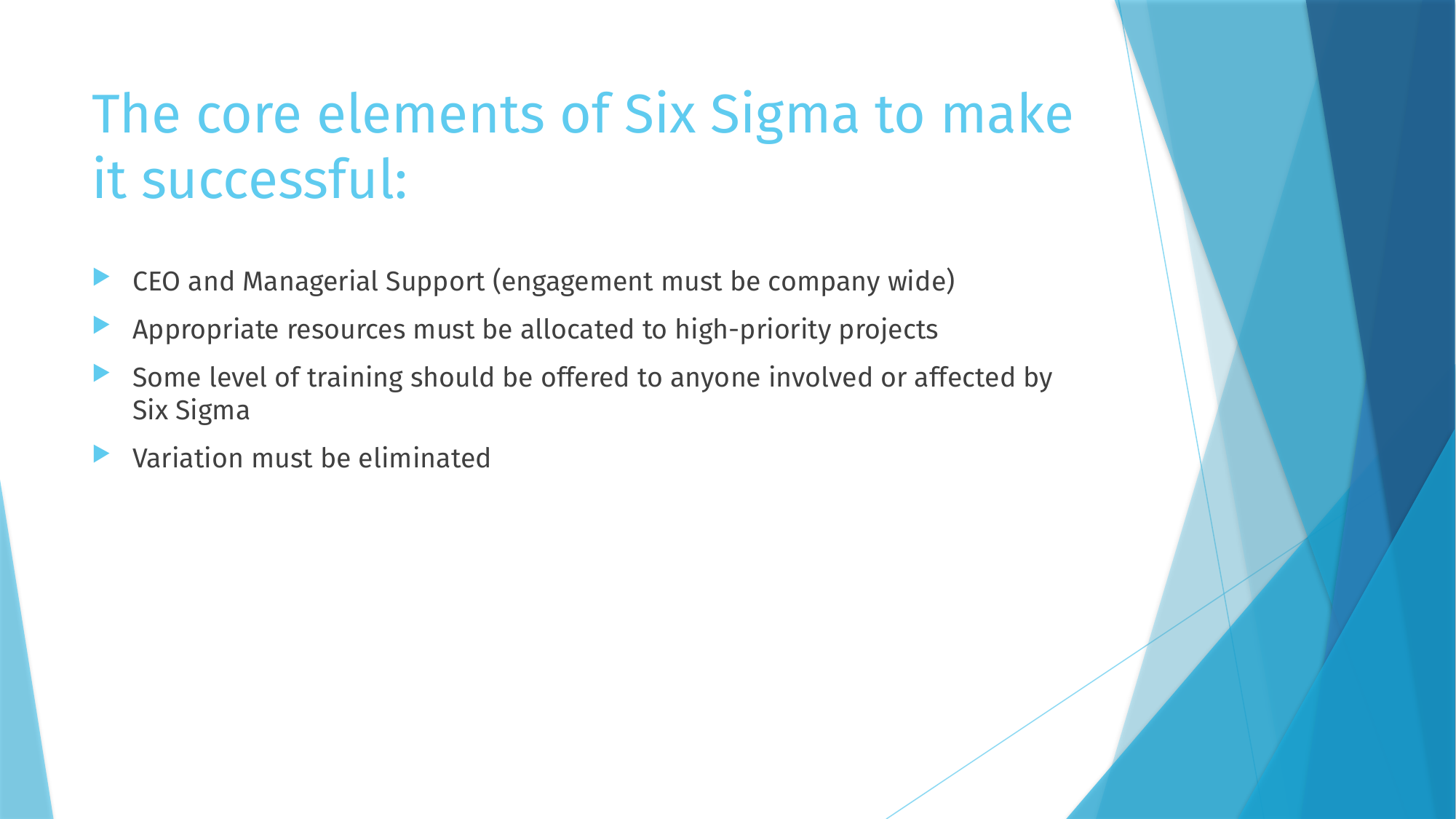

# The core elements of Six Sigma to make it successful:
CEO and Managerial Support (engagement must be company wide)
Appropriate resources must be allocated to high-priority projects
Some level of training should be offered to anyone involved or affected by Six Sigma
Variation must be eliminated